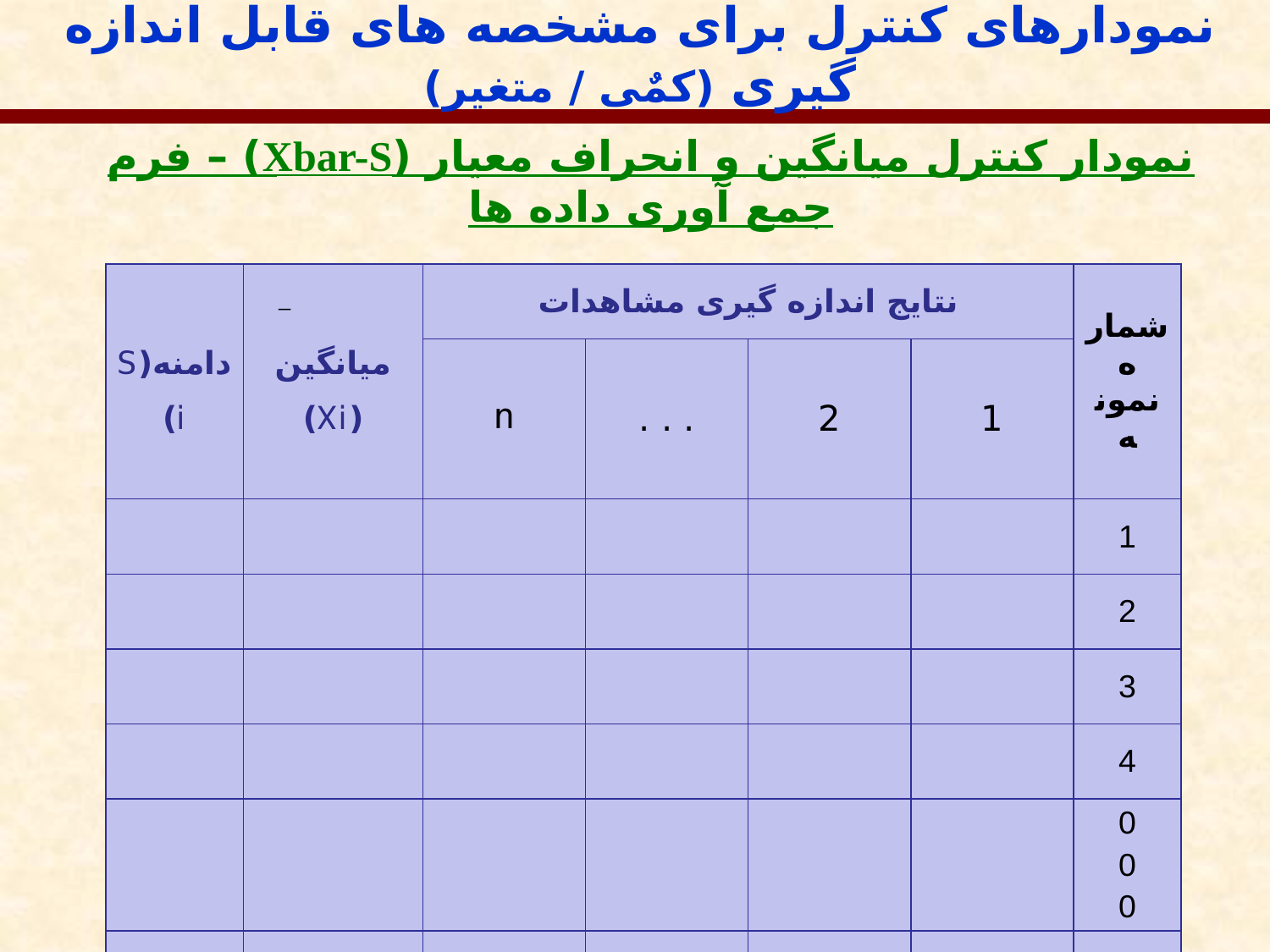

نمودارهای کنترل برای مشخصه های قابل اندازه گیری (کمٌی / متغیر)

نمودار کنترل میانگین و انحراف معیار (Xbar-S) – فرم جمع آوری داده ها
| دامنه(Si) | میانگین (Xi) | نتایج اندازه گیری مشاهدات |  |  |  | شماره نمونه |
| --- | --- | --- | --- | --- | --- | --- |
|  |  | n | . . . | 2 | 1 |  |
|  |  |  |  |  |  | 1 |
|  |  |  |  |  |  | 2 |
|  |  |  |  |  |  | 3 |
|  |  |  |  |  |  | 4 |
|  |  |  |  |  |  | 0 0 0 |
|  |  |  |  |  |  | m |
−